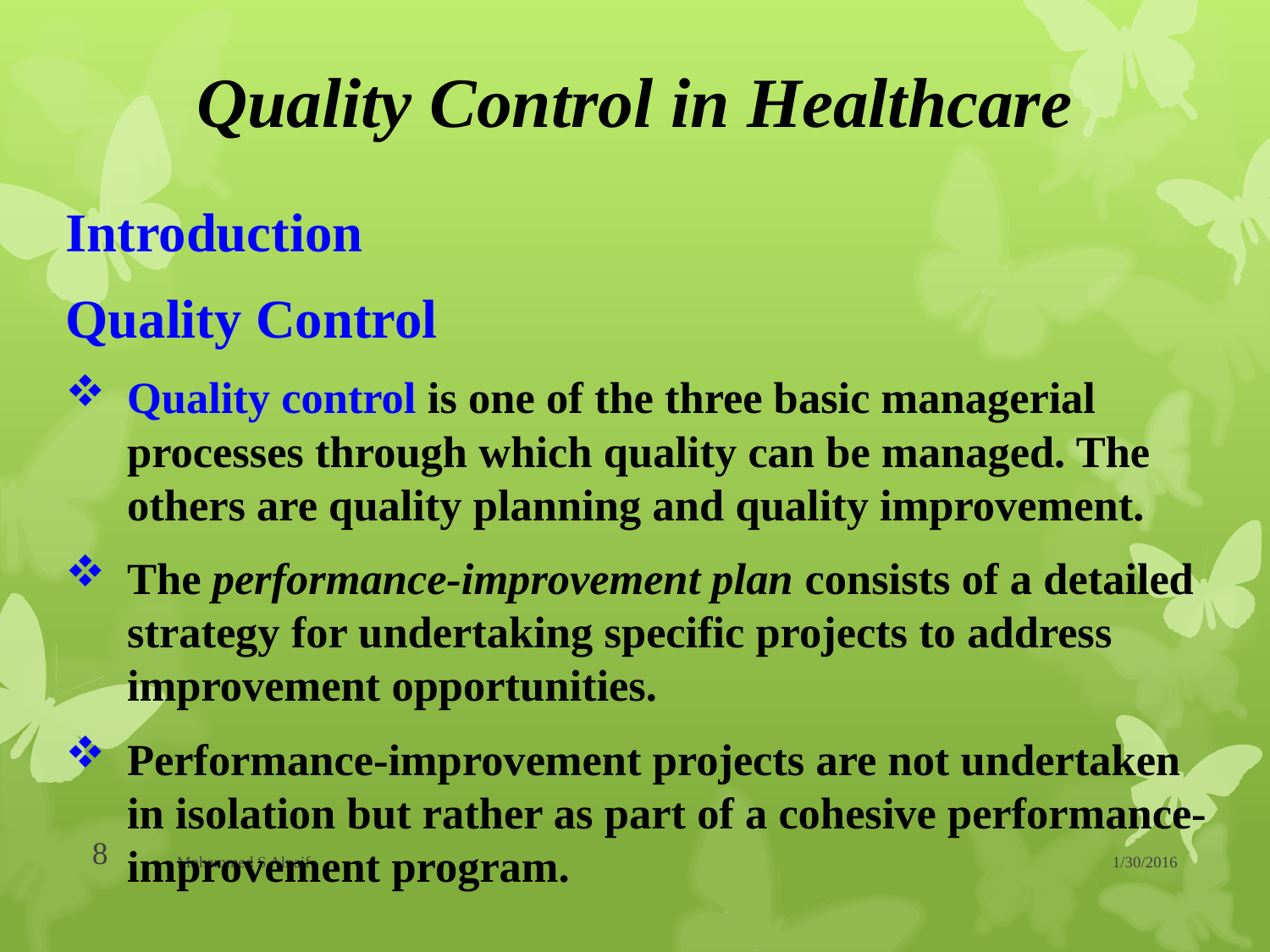

# Quality Control in Healthcare
Introduction
Quality Control
Quality control is one of the three basic managerial processes through which quality can be managed. The others are quality planning and quality improvement.
The performance-improvement plan consists of a detailed strategy for undertaking specific projects to address improvement opportunities.
Performance-improvement projects are not undertaken in isolation but rather as part of a cohesive performance-improvement program.
8
Mohammed S Alnaif
1/30/2016